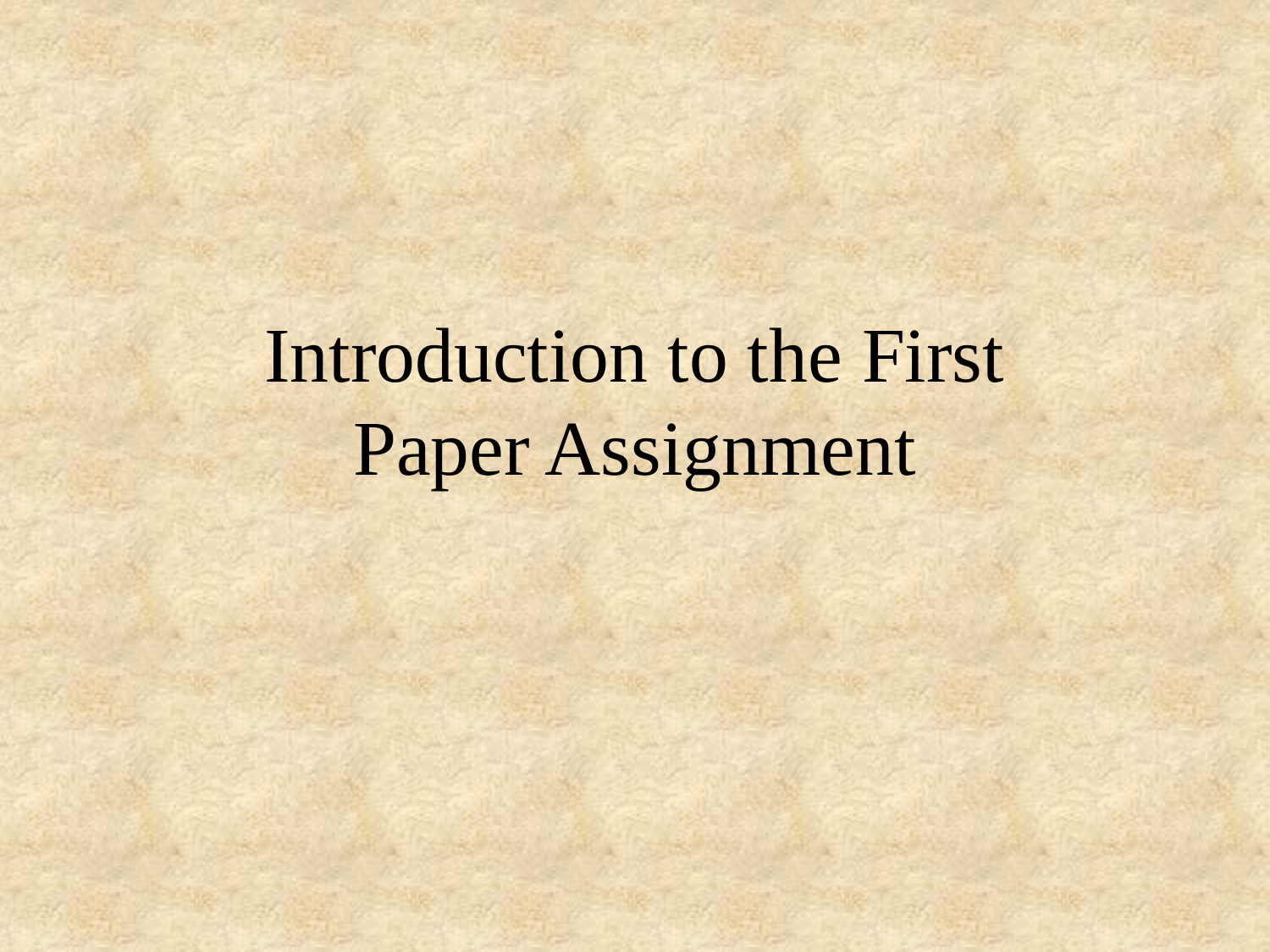

# Introduction to the First Paper Assignment